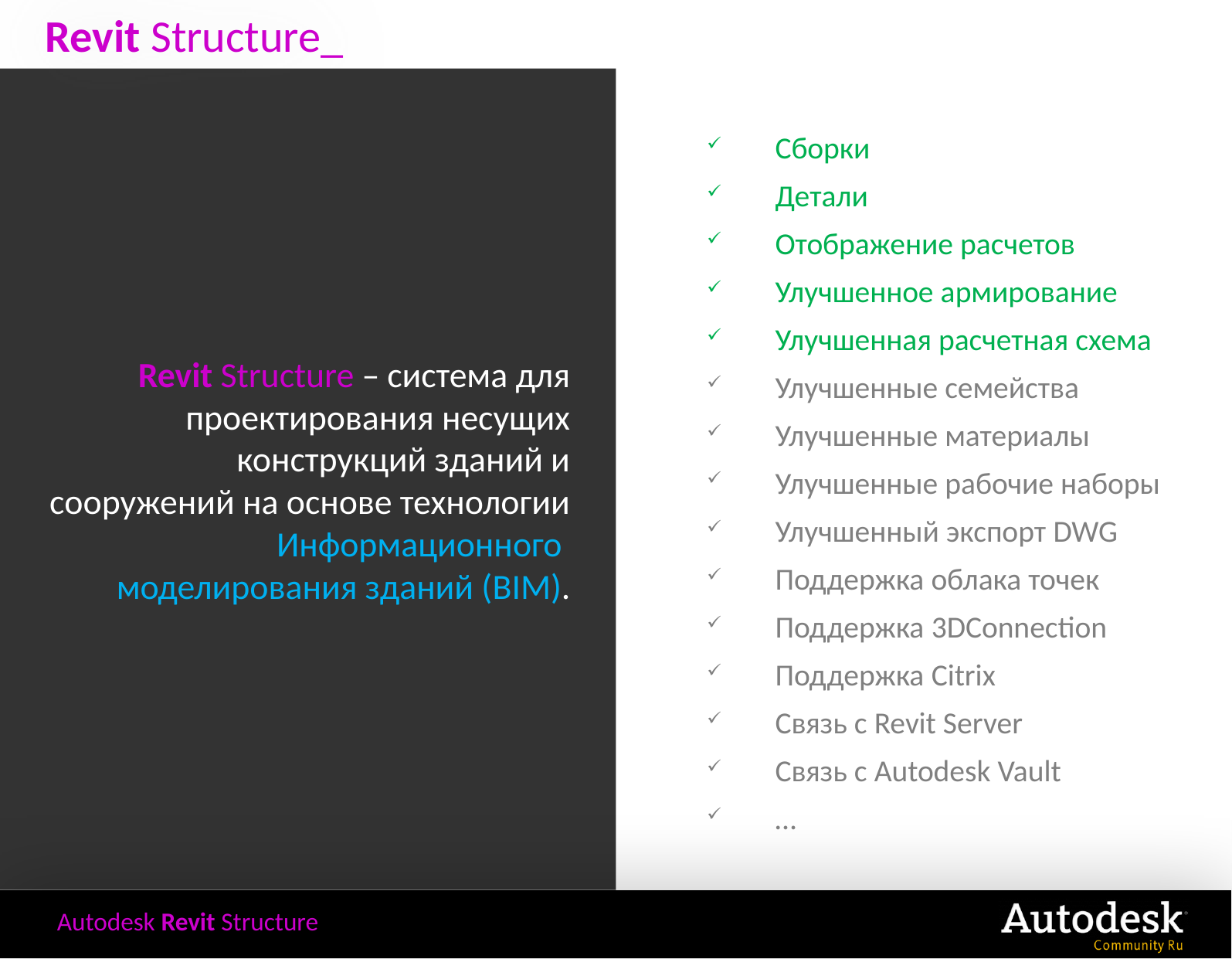

# Revit Structure_
Revit Structure – система для проектирования несущих конструкций зданий и сооружений на основе технологии Информационного  моделирования зданий (BIM).
Сборки
Детали
Отображение расчетов
Улучшенное армирование
Улучшенная расчетная схема
Улучшенные семейства
Улучшенные материалы
Улучшенные рабочие наборы
Улучшенный экспорт DWG
Поддержка облака точек
Поддержка 3DConnection
Поддержка Citrix
Связь с Revit Server
Связь с Autodesk Vault
…